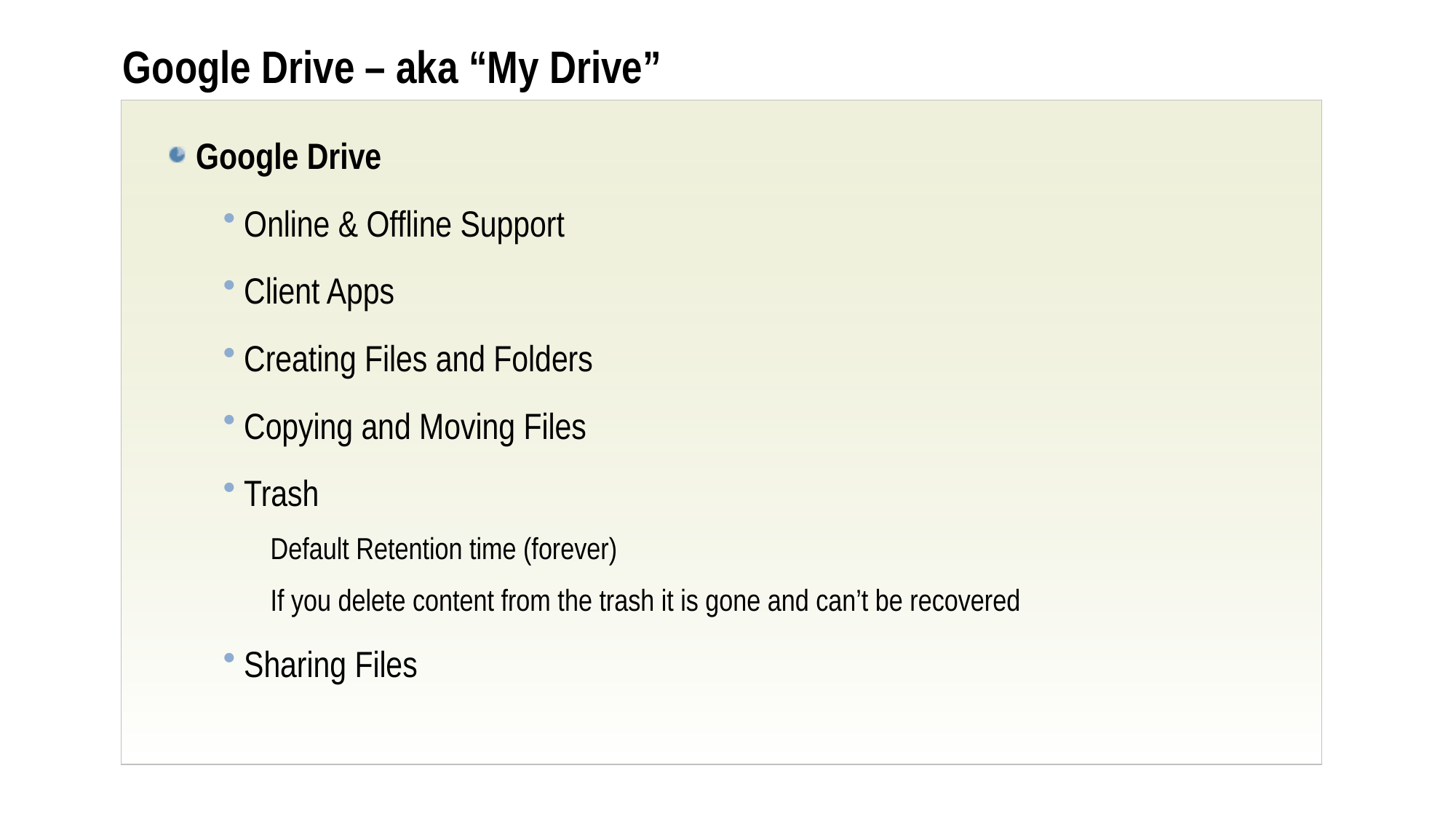

# Google Drive – aka “My Drive”
Google Drive
Online & Offline Support
Client Apps
Creating Files and Folders
Copying and Moving Files
Trash
Default Retention time (forever)
If you delete content from the trash it is gone and can’t be recovered
Sharing Files